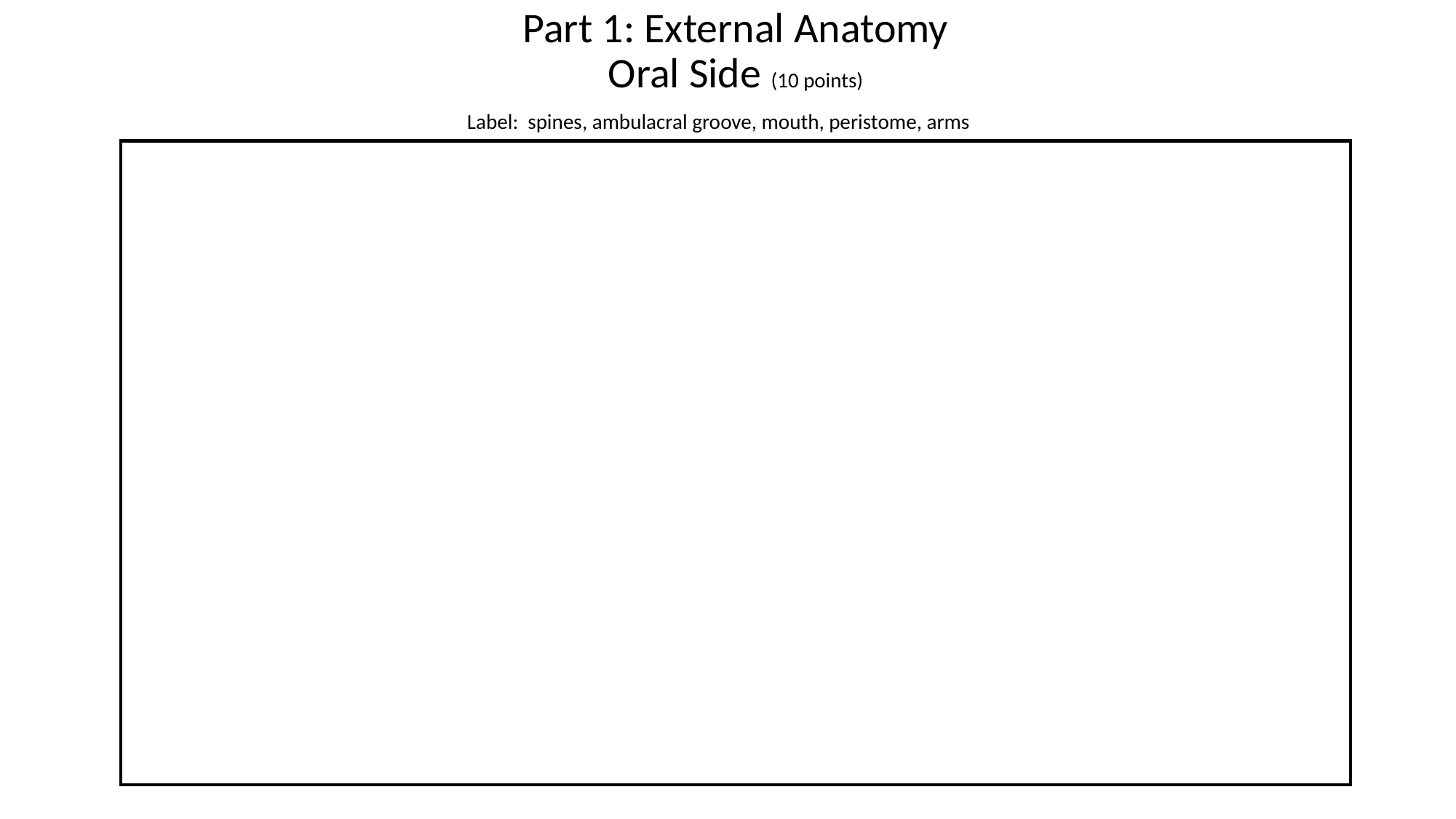

# Part 1: External Anatomy Oral Side (10 points)
Label:  spines, ambulacral groove, mouth, peristome, arms